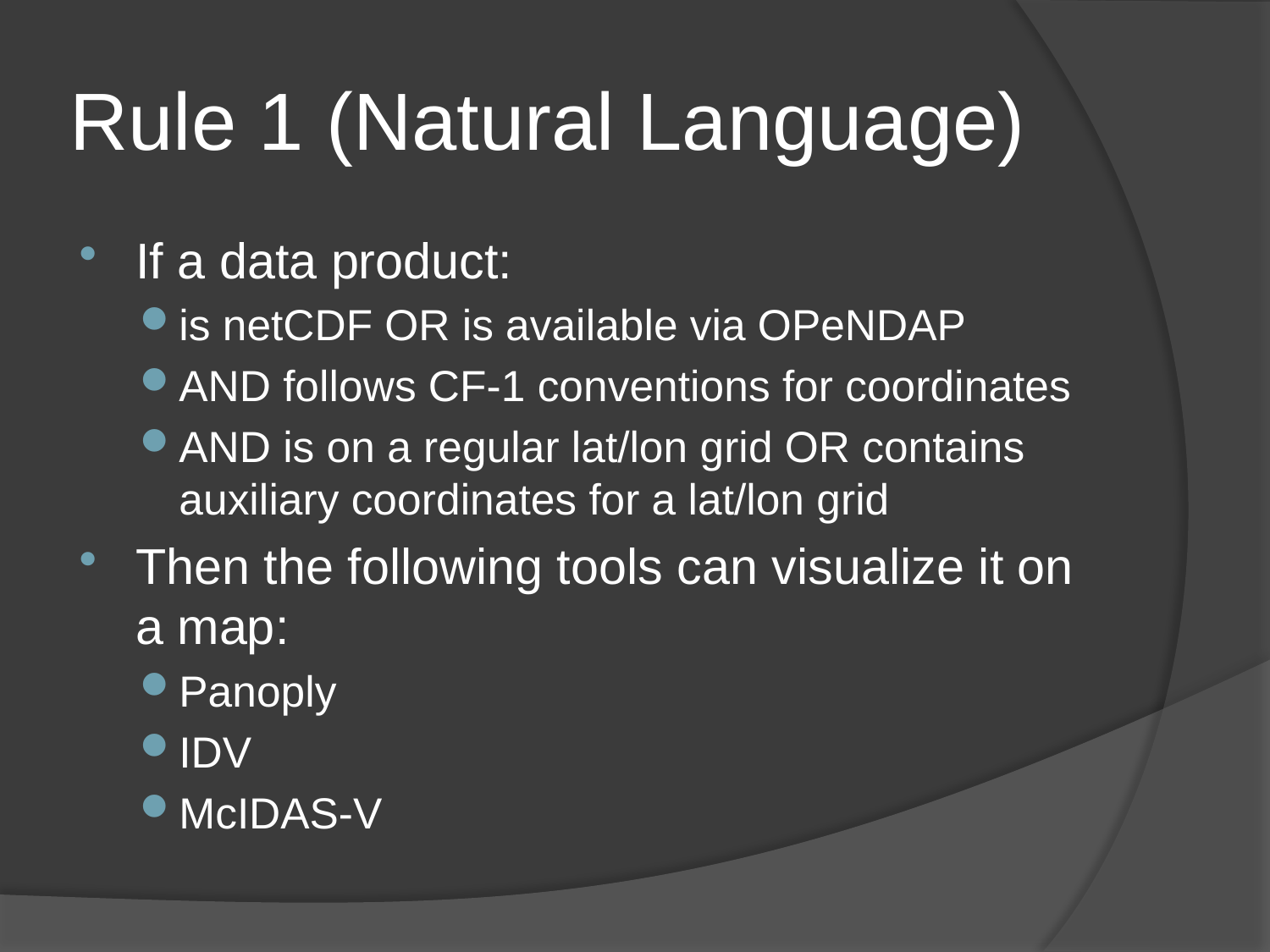

# Rule 1 (Natural Language)
If a data product:
is netCDF OR is available via OPeNDAP
AND follows CF-1 conventions for coordinates
AND is on a regular lat/lon grid OR contains auxiliary coordinates for a lat/lon grid
Then the following tools can visualize it on a map:
Panoply
IDV
McIDAS-V